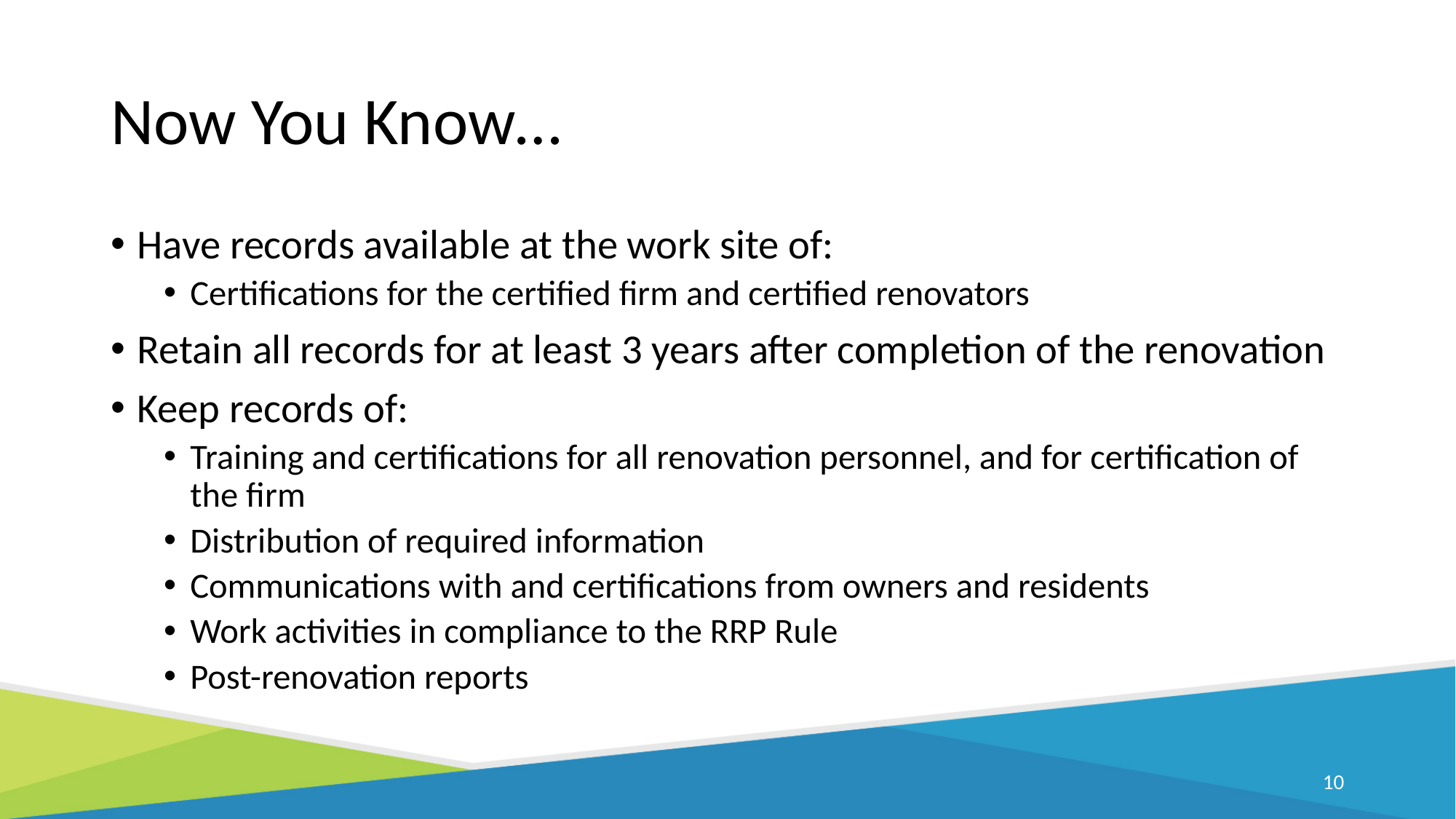

# Now You Know…
Have records available at the work site of:
Certifications for the certified firm and certified renovators
Retain all records for at least 3 years after completion of the renovation
Keep records of:
Training and certifications for all renovation personnel, and for certification of the firm
Distribution of required information
Communications with and certifications from owners and residents
Work activities in compliance to the RRP Rule
Post-renovation reports

10